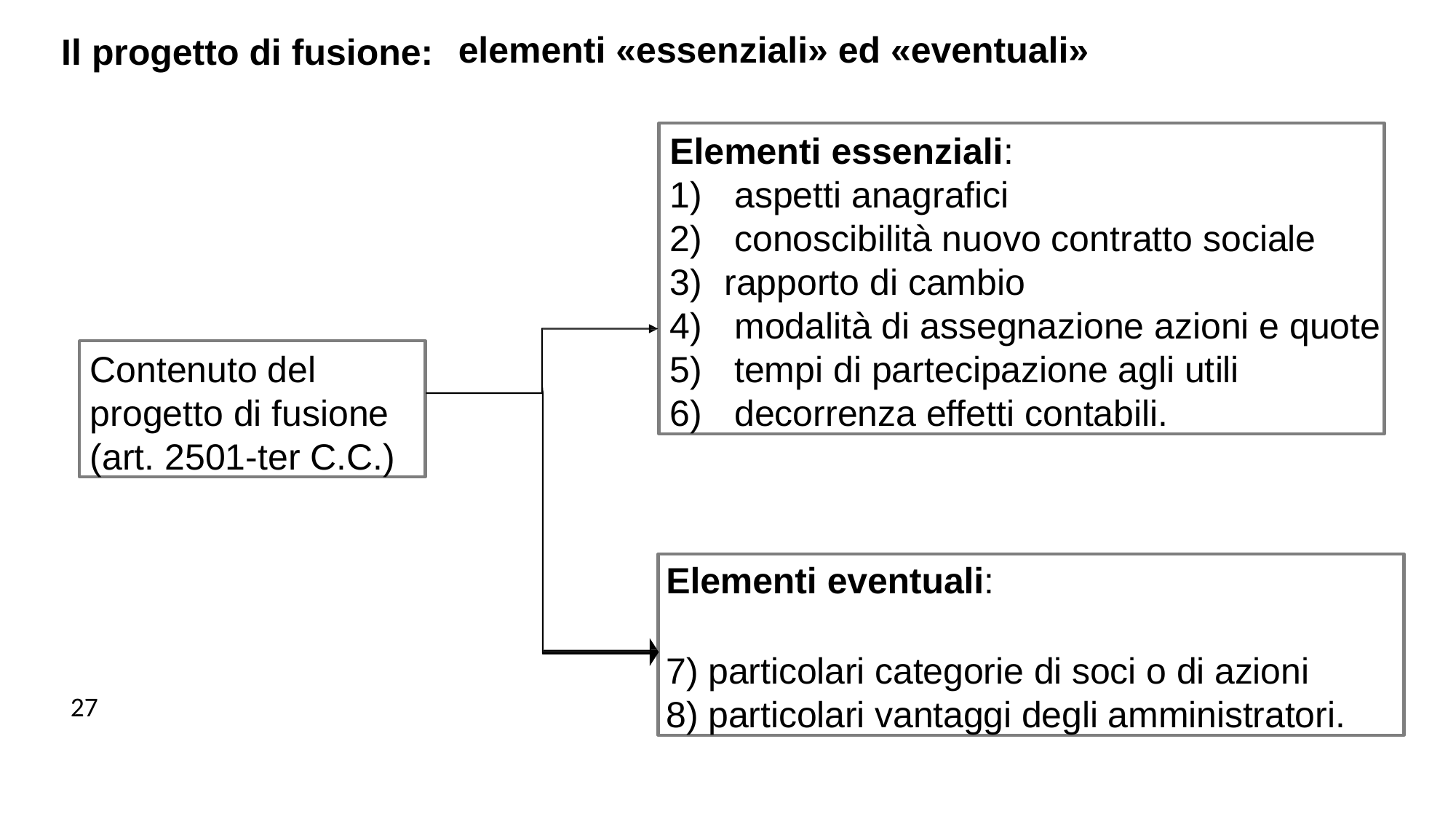

elementi «essenziali» ed «eventuali»
Il progetto di fusione:
Elementi essenziali:
 aspetti anagrafici
 conoscibilità nuovo contratto sociale
rapporto di cambio
 modalità di assegnazione azioni e quote
 tempi di partecipazione agli utili
 decorrenza effetti contabili.

Contenuto del  progetto di fusione  (art. 2501-ter C.C.)

Elementi eventuali:

7) particolari categorie di soci o di azioni
8) particolari vantaggi degli amministratori.
27